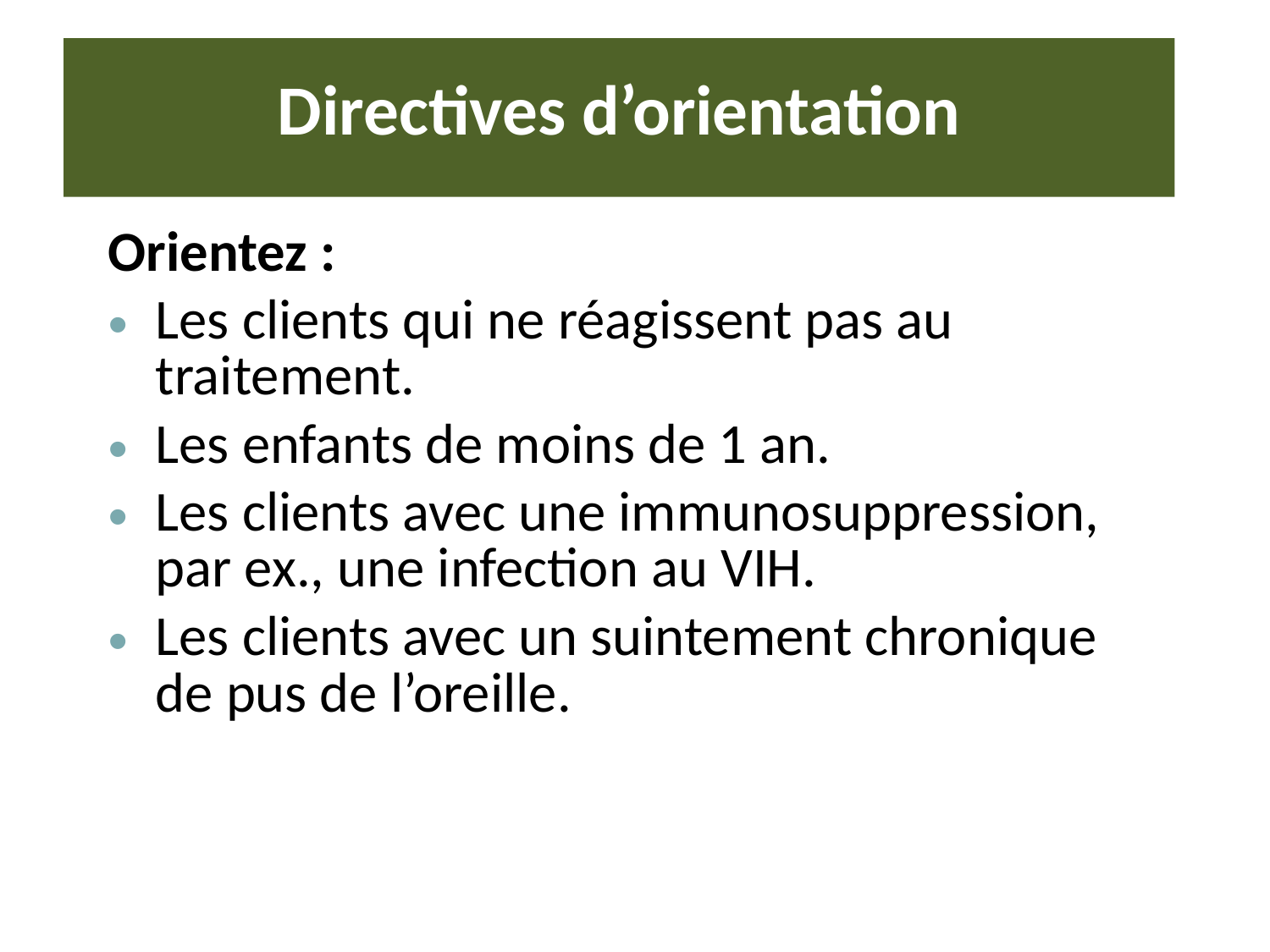

# Directives d’orientation
Orientez :
Les clients qui ne réagissent pas au traitement.
Les enfants de moins de 1 an.
Les clients avec une immunosuppression, par ex., une infection au VIH.
Les clients avec un suintement chronique de pus de l’oreille.